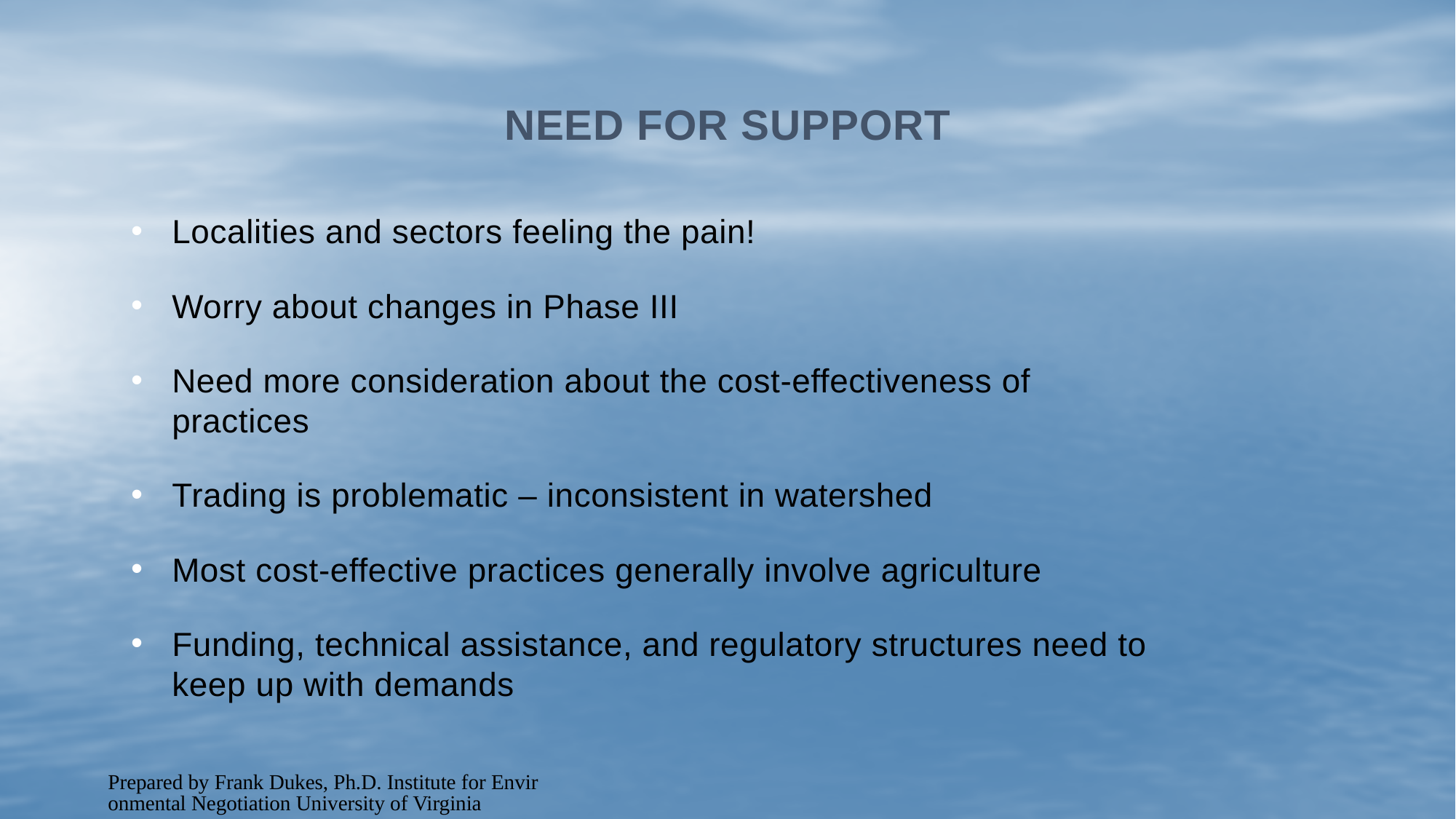

# Need for Support
Localities and sectors feeling the pain!
Worry about changes in Phase III
Need more consideration about the cost-effectiveness of practices
Trading is problematic – inconsistent in watershed
Most cost-effective practices generally involve agriculture
Funding, technical assistance, and regulatory structures need to keep up with demands

Prepared by Frank Dukes, Ph.D. Institute for Environmental Negotiation University of Virginia